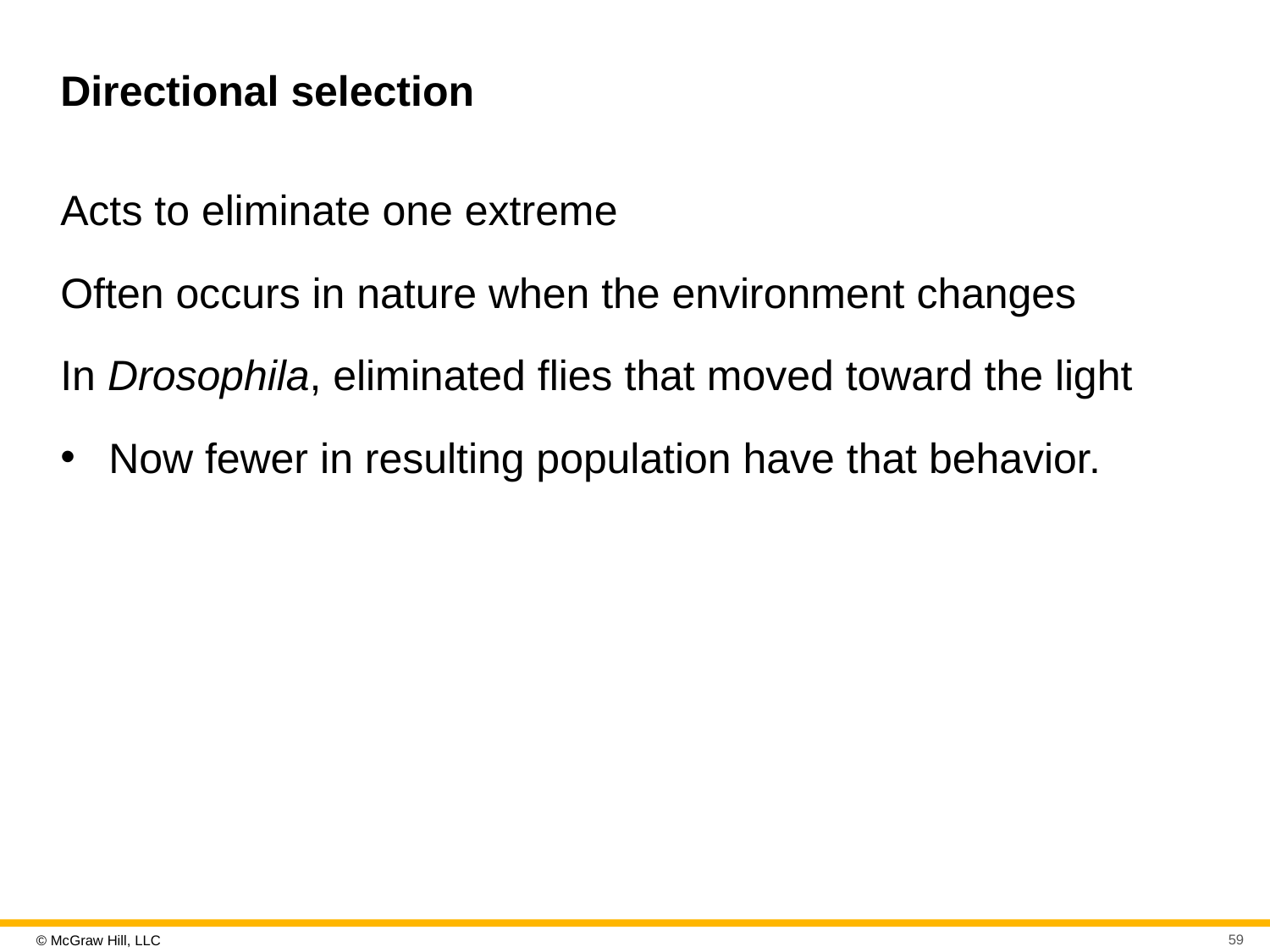

# Directional selection
Acts to eliminate one extreme
Often occurs in nature when the environment changes
In Drosophila, eliminated flies that moved toward the light
Now fewer in resulting population have that behavior.
59